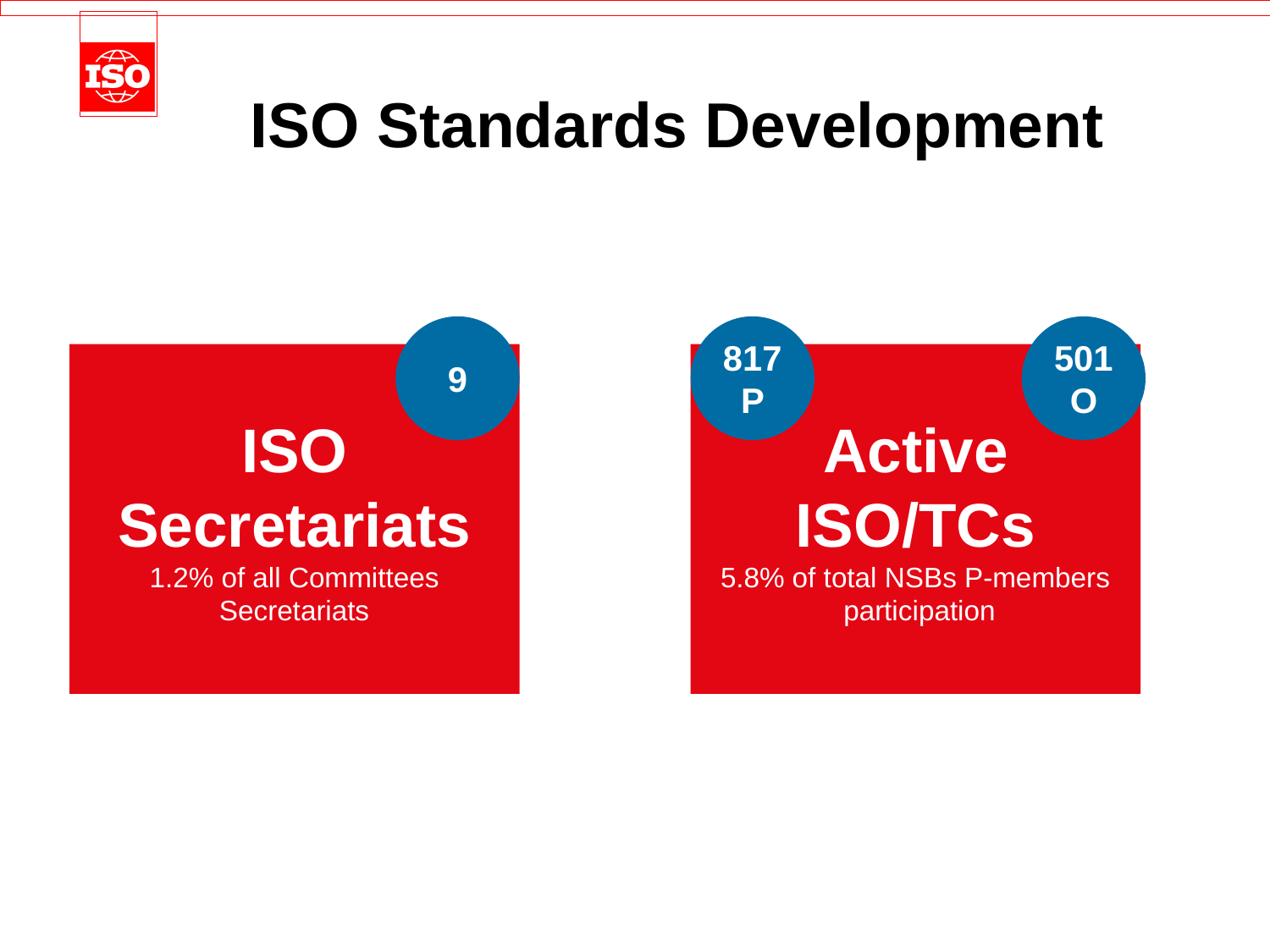

ISO Standards Development
9
817 P
501 O
ISO Secretariats
1.2% of all Committees Secretariats

Active ISO/TCs
5.8% of total NSBs P-members  participation